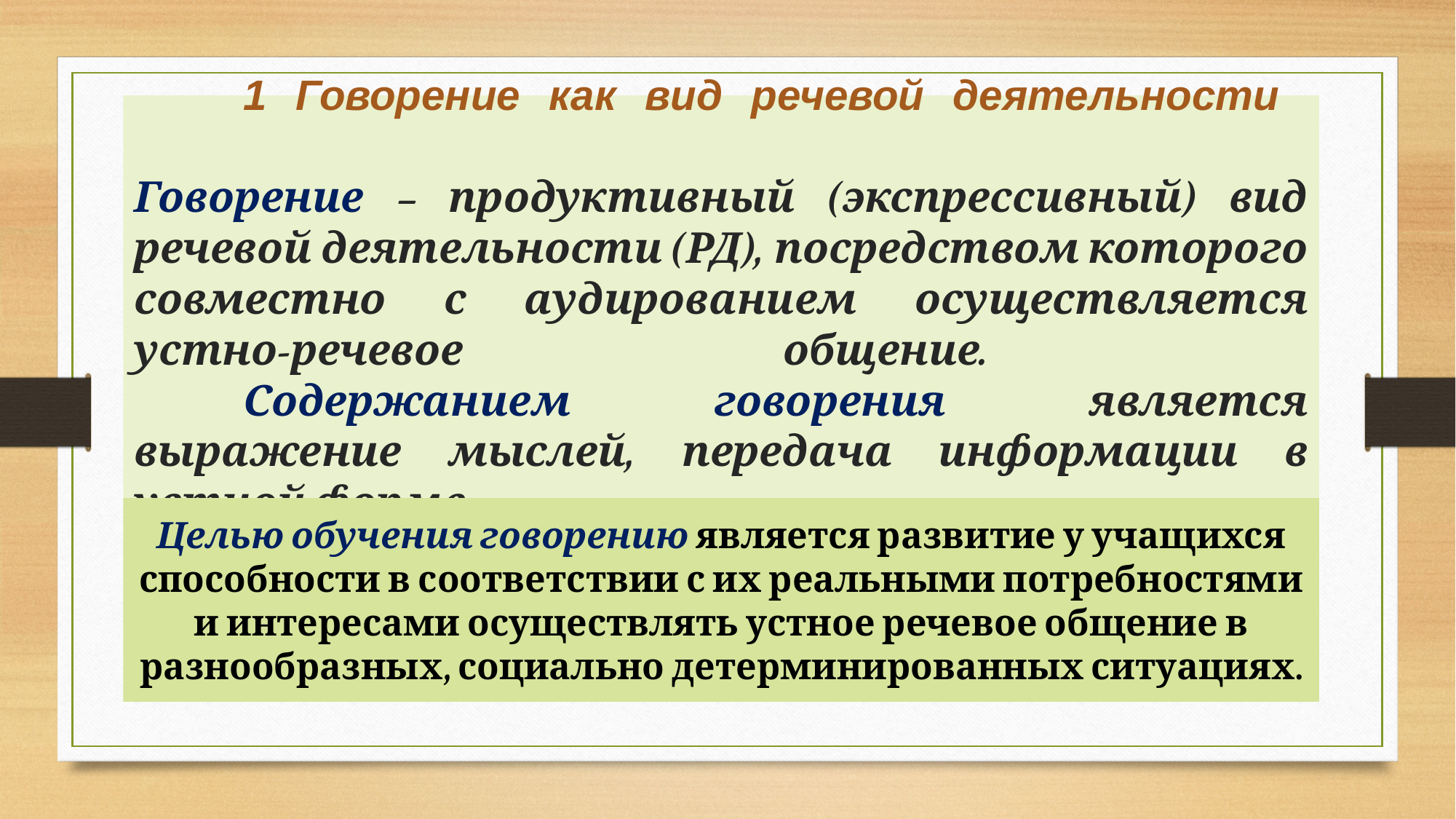

# 1 Говорение как вид речевой деятельности Говорение – продуктивный (экспрессивный) вид речевой деятельности (РД), посредством которого совместно с аудированием осуществляется устно-речевое общение. Содержанием говорения является выражение мыслей, передача информации в устной форме.
Целью обучения говорению является развитие у учащихся способности в соответствии с их реальными потребностями и интересами осуществлять устное речевое общение в разнообразных, социально детерминированных ситуациях.